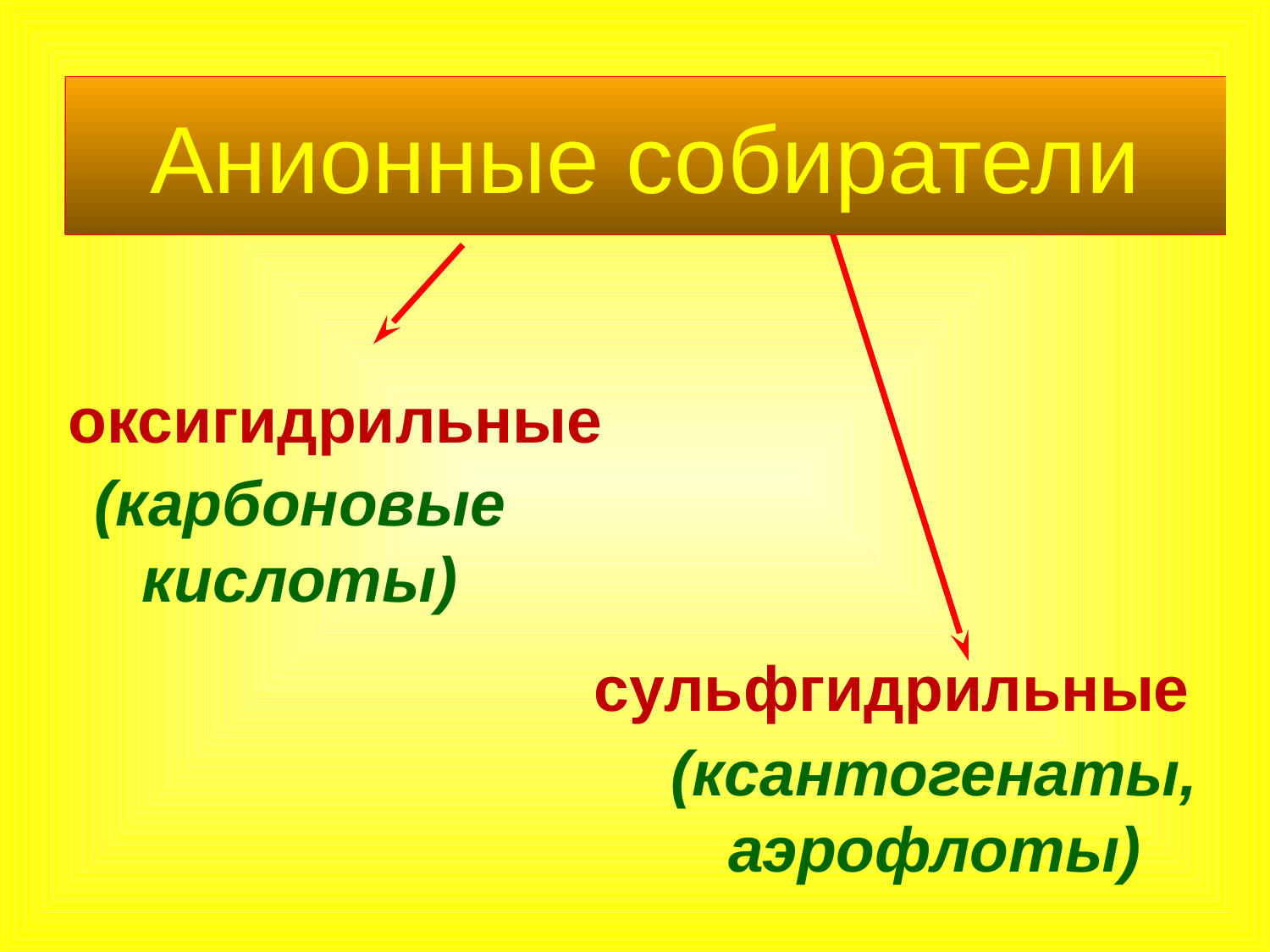

Анионные собиратели
оксигидрильные
(карбоновые кислоты)
сульфгидрильные
(ксантогенаты, аэрофлоты)